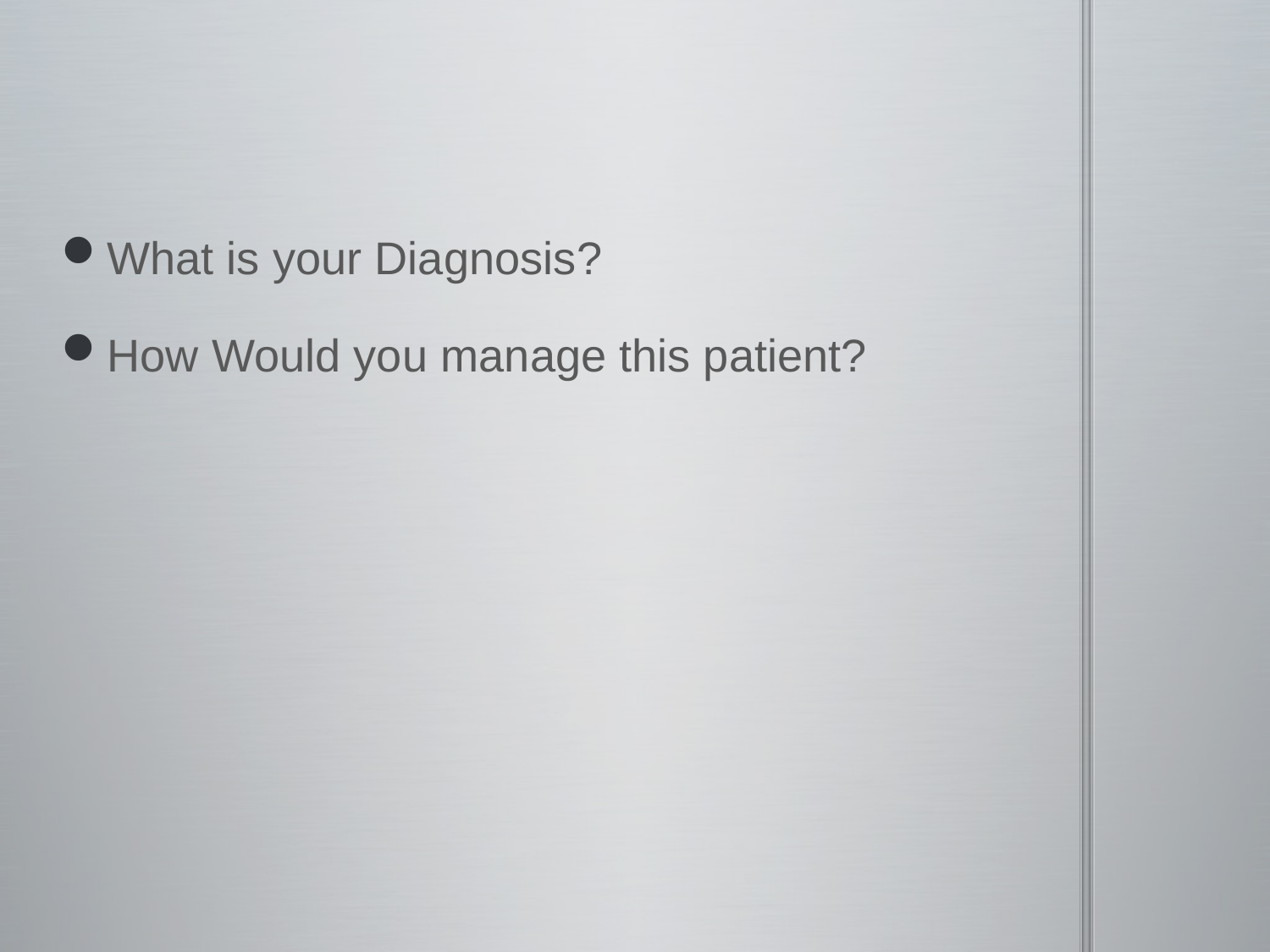

#
What is your Diagnosis?
How Would you manage this patient?